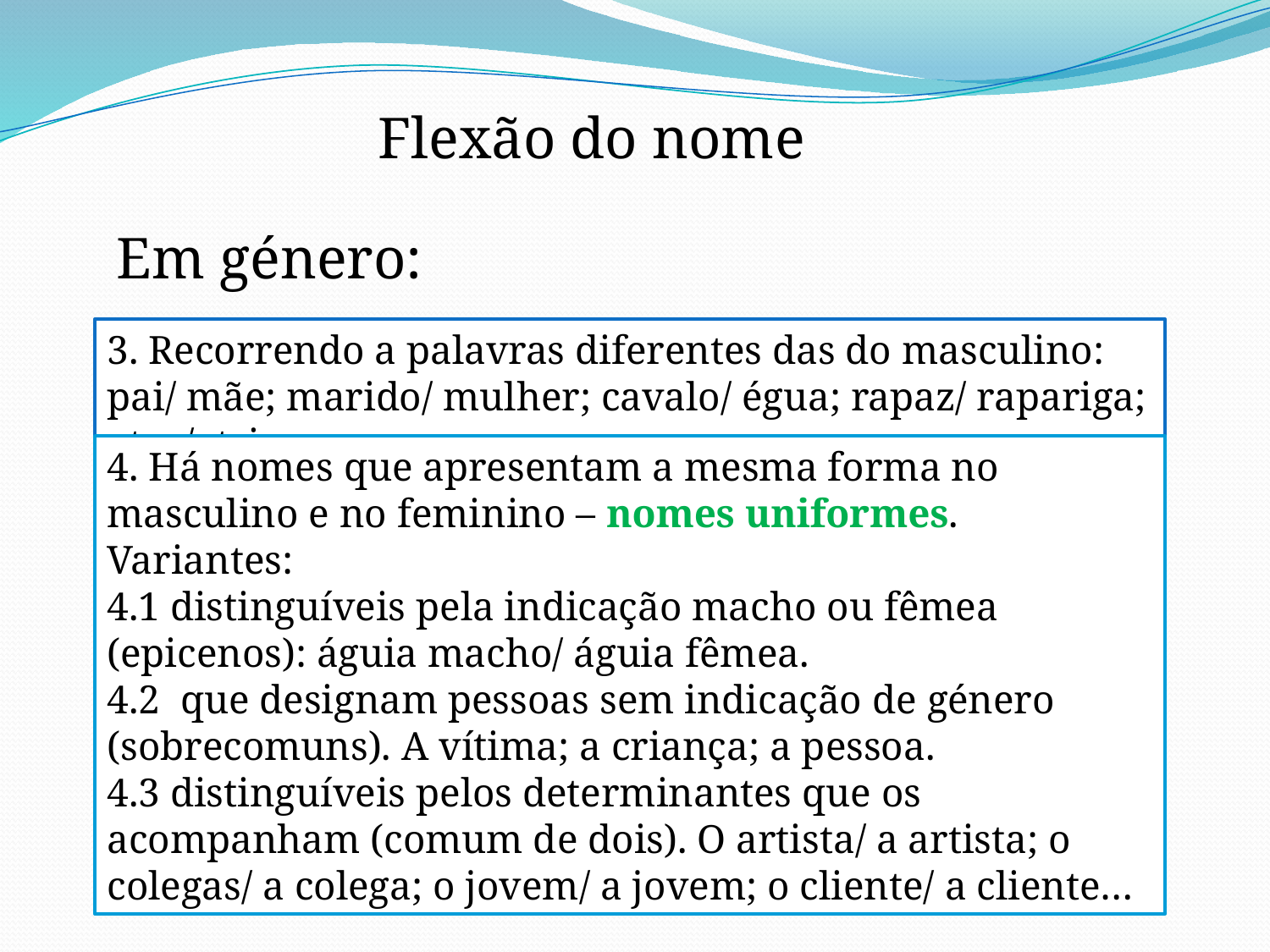

Flexão do nome
Em género:
3. Recorrendo a palavras diferentes das do masculino: pai/ mãe; marido/ mulher; cavalo/ égua; rapaz/ rapariga; ator/atriz…
4. Há nomes que apresentam a mesma forma no masculino e no feminino – nomes uniformes. Variantes:
4.1 distinguíveis pela indicação macho ou fêmea (epicenos): águia macho/ águia fêmea.
4.2  que designam pessoas sem indicação de género (sobrecomuns). A vítima; a criança; a pessoa.
4.3 distinguíveis pelos determinantes que os acompanham (comum de dois). O artista/ a artista; o colegas/ a colega; o jovem/ a jovem; o cliente/ a cliente…